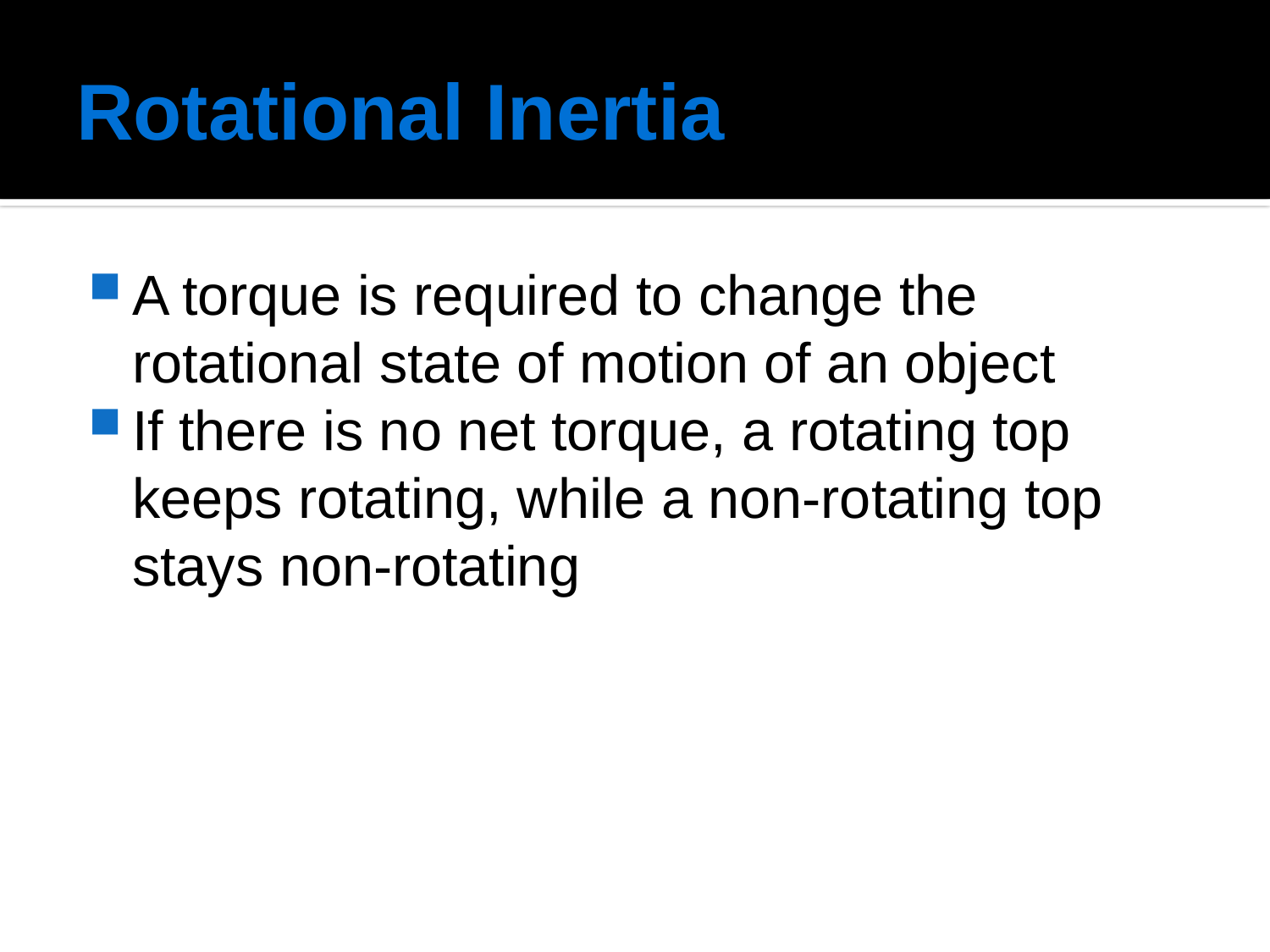

# Rotational Inertia
A torque is required to change the rotational state of motion of an object
If there is no net torque, a rotating top keeps rotating, while a non-rotating top stays non-rotating